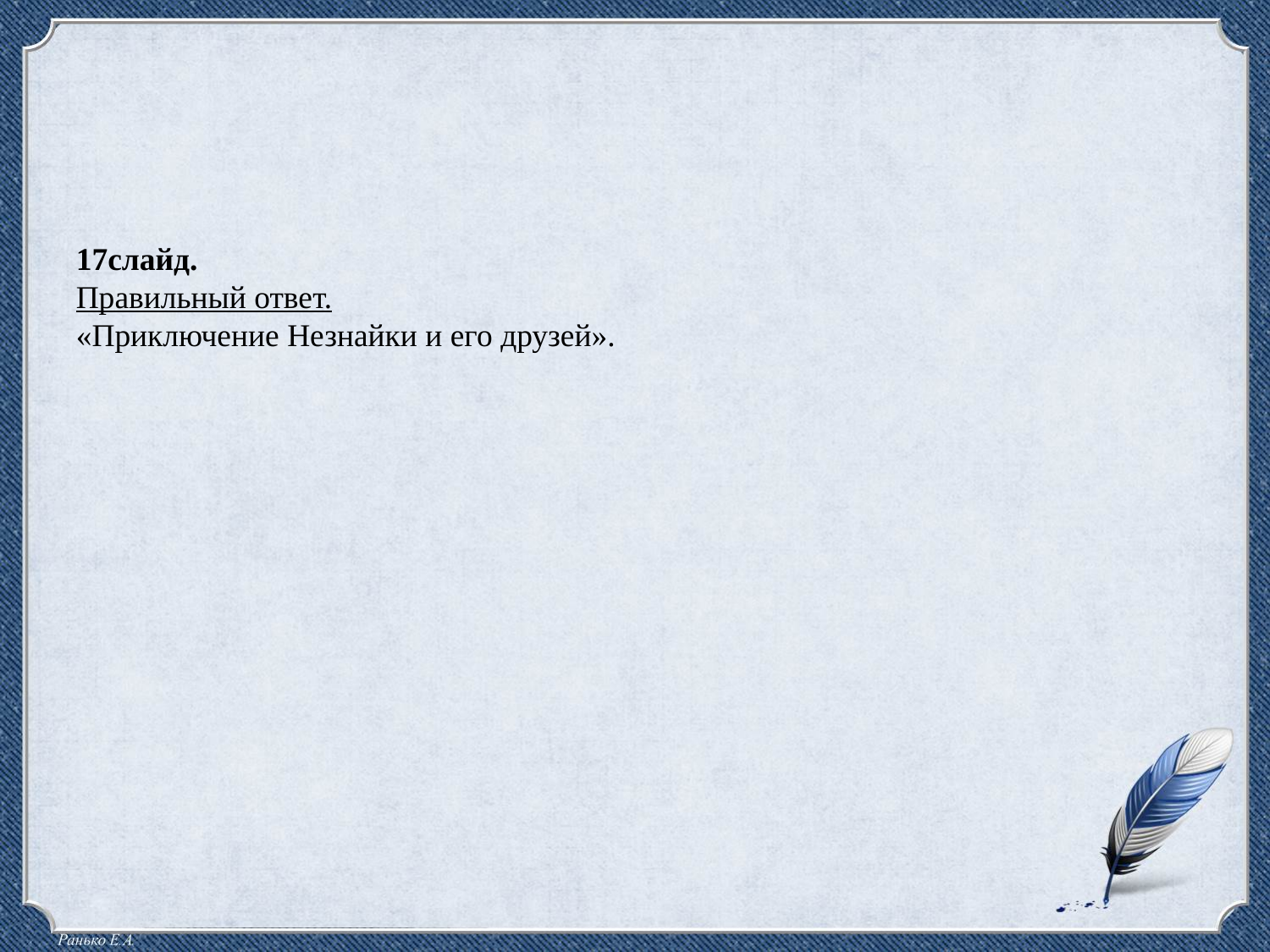

17слайд.
Правильный ответ.
«Приключение Незнайки и его друзей».